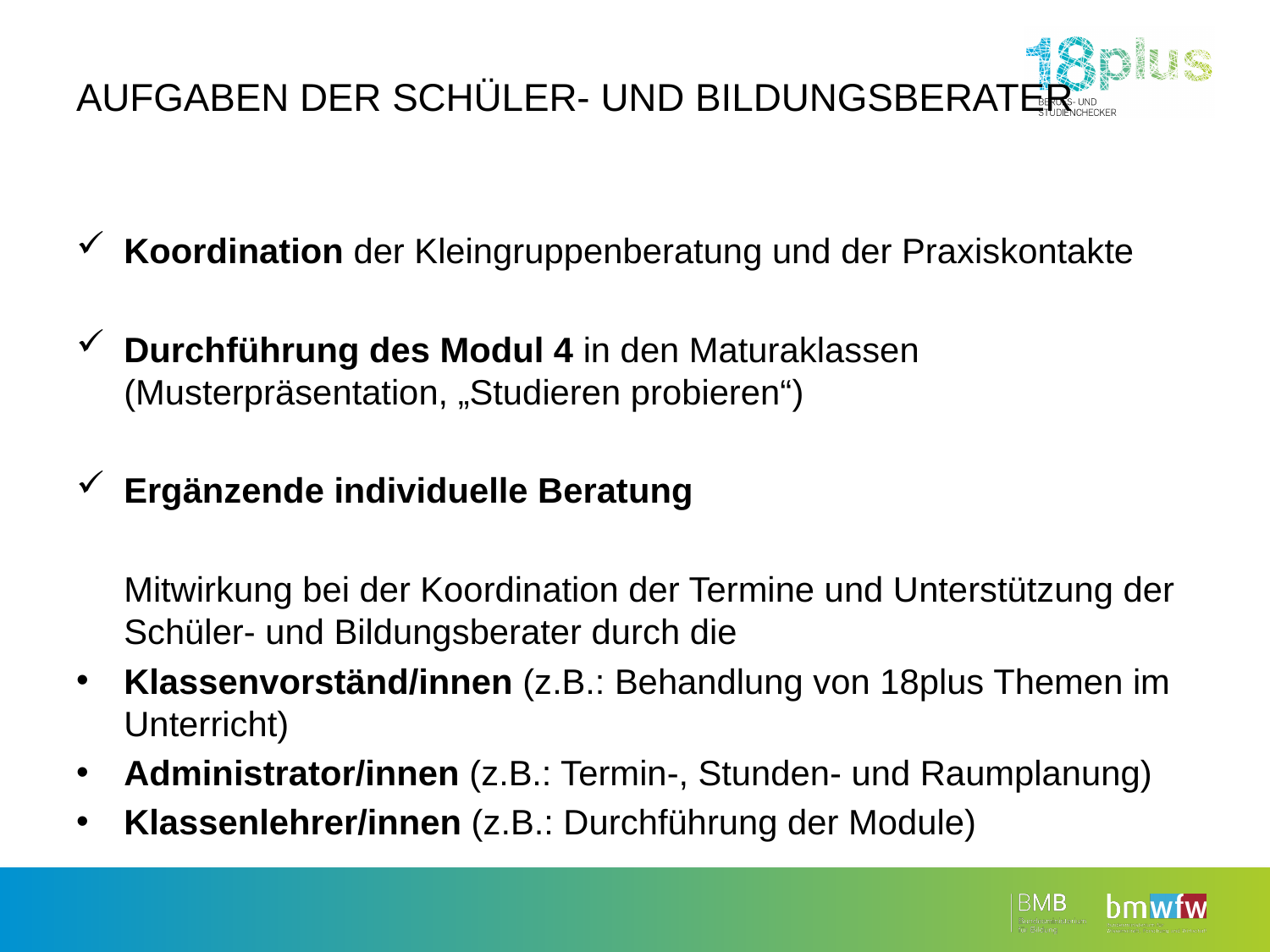

# Aufgaben der Schüler- und Bildungsberater
Koordination der Kleingruppenberatung und der Praxiskontakte

Durchführung des Modul 4 in den Maturaklassen (Musterpräsentation, „Studieren probieren“)

Ergänzende individuelle Beratung

	Mitwirkung bei der Koordination der Termine und Unterstützung der Schüler- und Bildungsberater durch die
Klassenvorständ/innen (z.B.: Behandlung von 18plus Themen im Unterricht)
Administrator/innen (z.B.: Termin-, Stunden- und Raumplanung)
Klassenlehrer/innen (z.B.: Durchführung der Module)